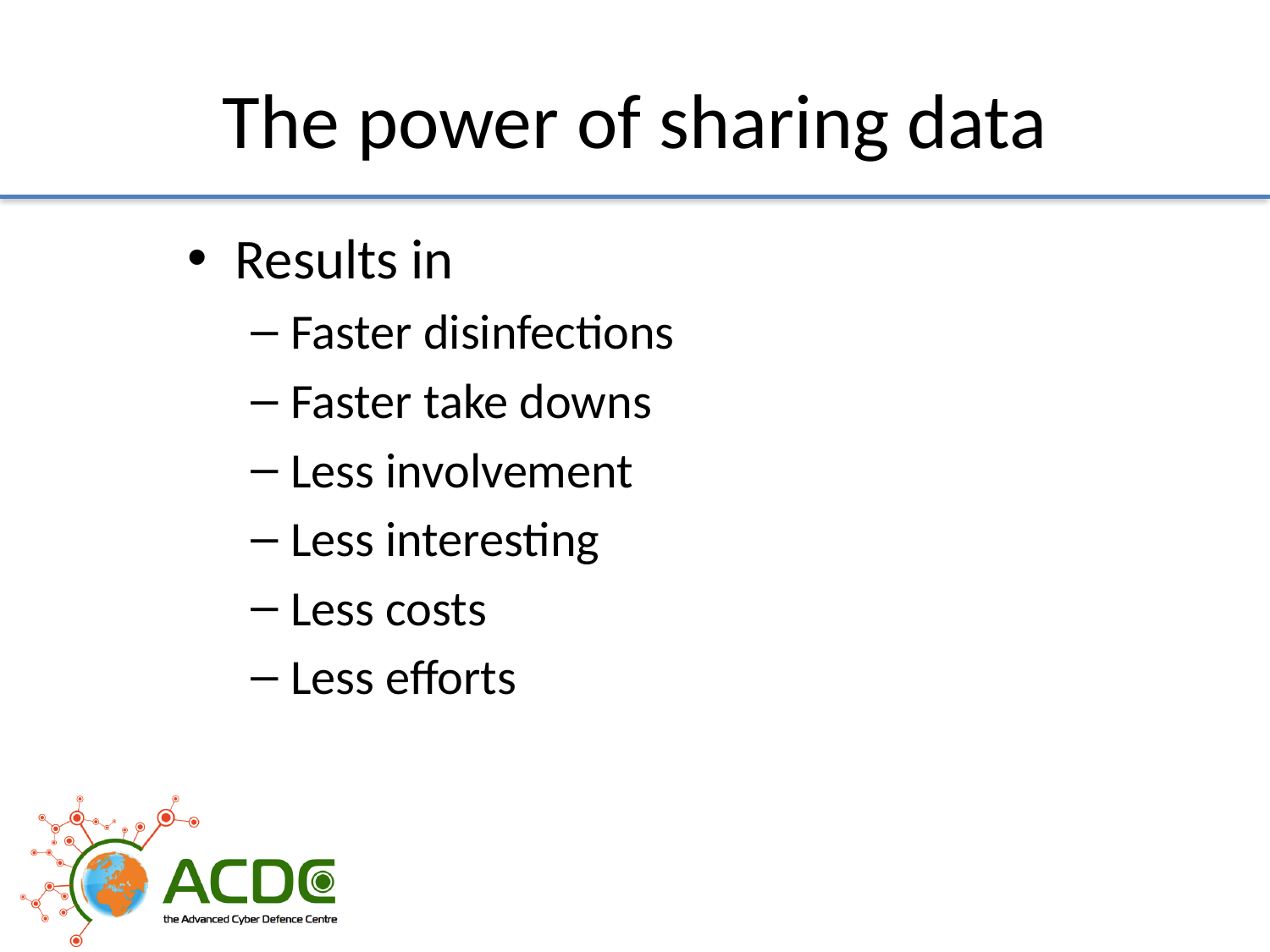

# The power of sharing data
Results in
Faster disinfections
Faster take downs
Less involvement
Less interesting
Less costs
Less efforts